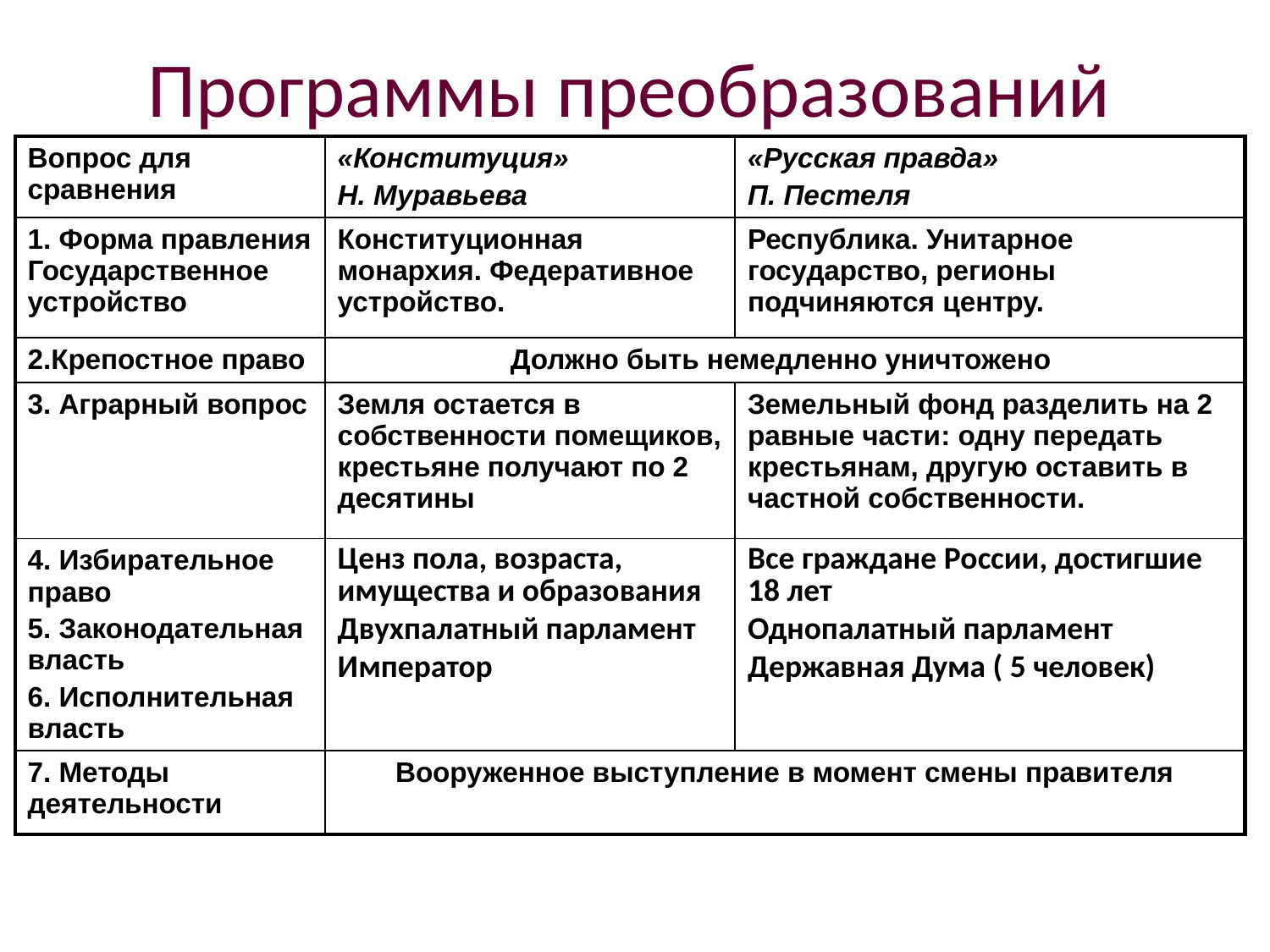

# Программы преобразований
| Вопрос для сравнения | «Конституция» Н. Муравьева | «Русская правда» П. Пестеля |
| --- | --- | --- |
| 1. Форма правления Государственное устройство | Конституционная монархия. Федеративное устройство. | Республика. Унитарное государство, регионы подчиняются центру. |
| 2.Крепостное право | Должно быть немедленно уничтожено |  |
| 3. Аграрный вопрос | Земля остается в собственности помещиков, крестьяне получают по 2 десятины | Земельный фонд разделить на 2 равные части: одну передать крестьянам, другую оставить в частной собственности. |
| 4. Избирательное право 5. Законодательная власть 6. Исполнительная власть | Ценз пола, возраста, имущества и образования Двухпалатный парламент Император | Все граждане России, достигшие 18 лет Однопалатный парламент Державная Дума ( 5 человек) |
| 7. Методы деятельности | Вооруженное выступление в момент смены правителя |  |